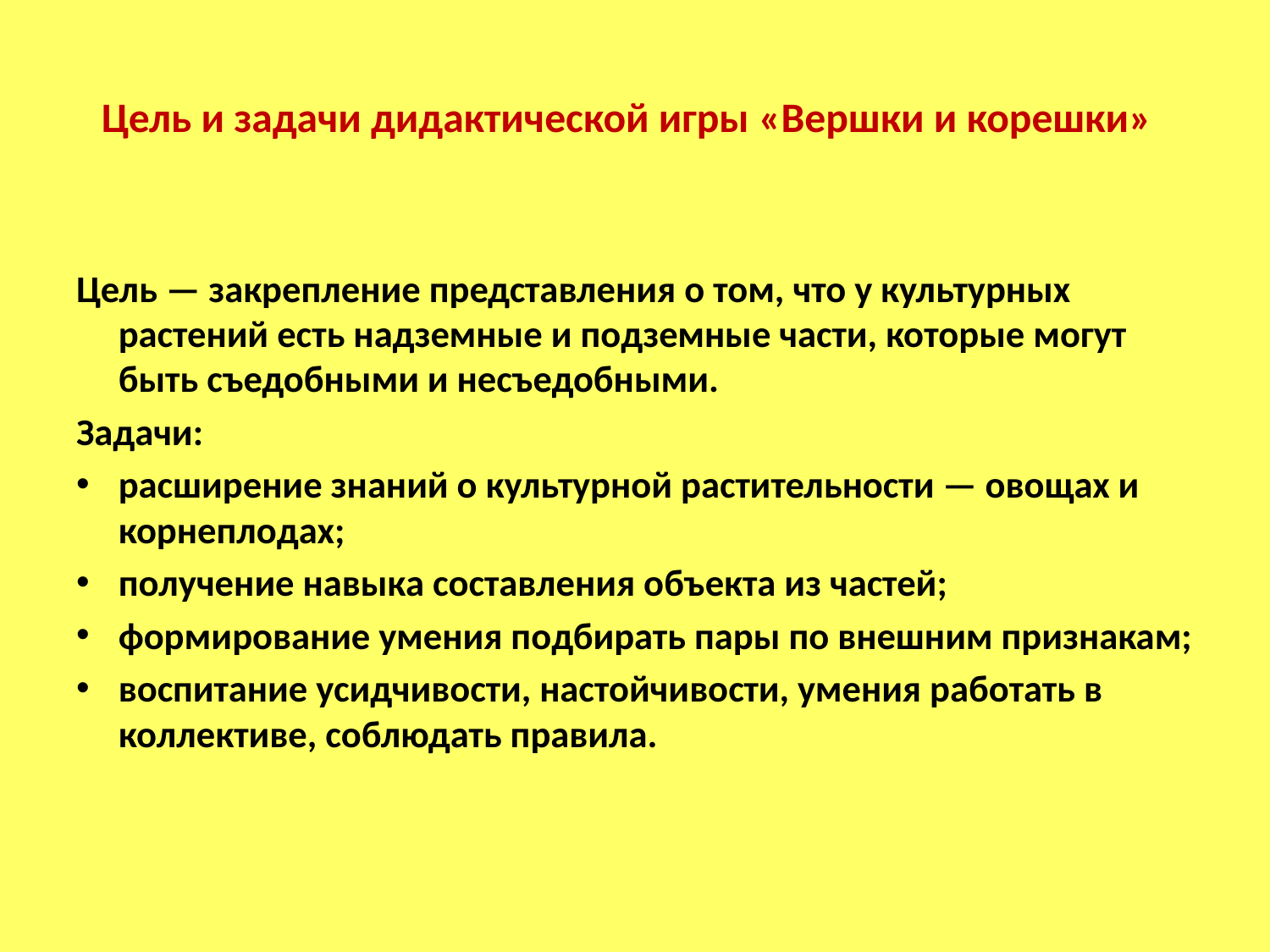

# Цель и задачи дидактической игры «Вершки и корешки»

Цель — закрепление представления о том, что у культурных растений есть надземные и подземные части, которые могут быть съедобными и несъедобными.
Задачи:
расширение знаний о культурной растительности — овощах и корнеплодах;
получение навыка составления объекта из частей;
формирование умения подбирать пары по внешним признакам;
воспитание усидчивости, настойчивости, умения работать в коллективе, соблюдать правила.